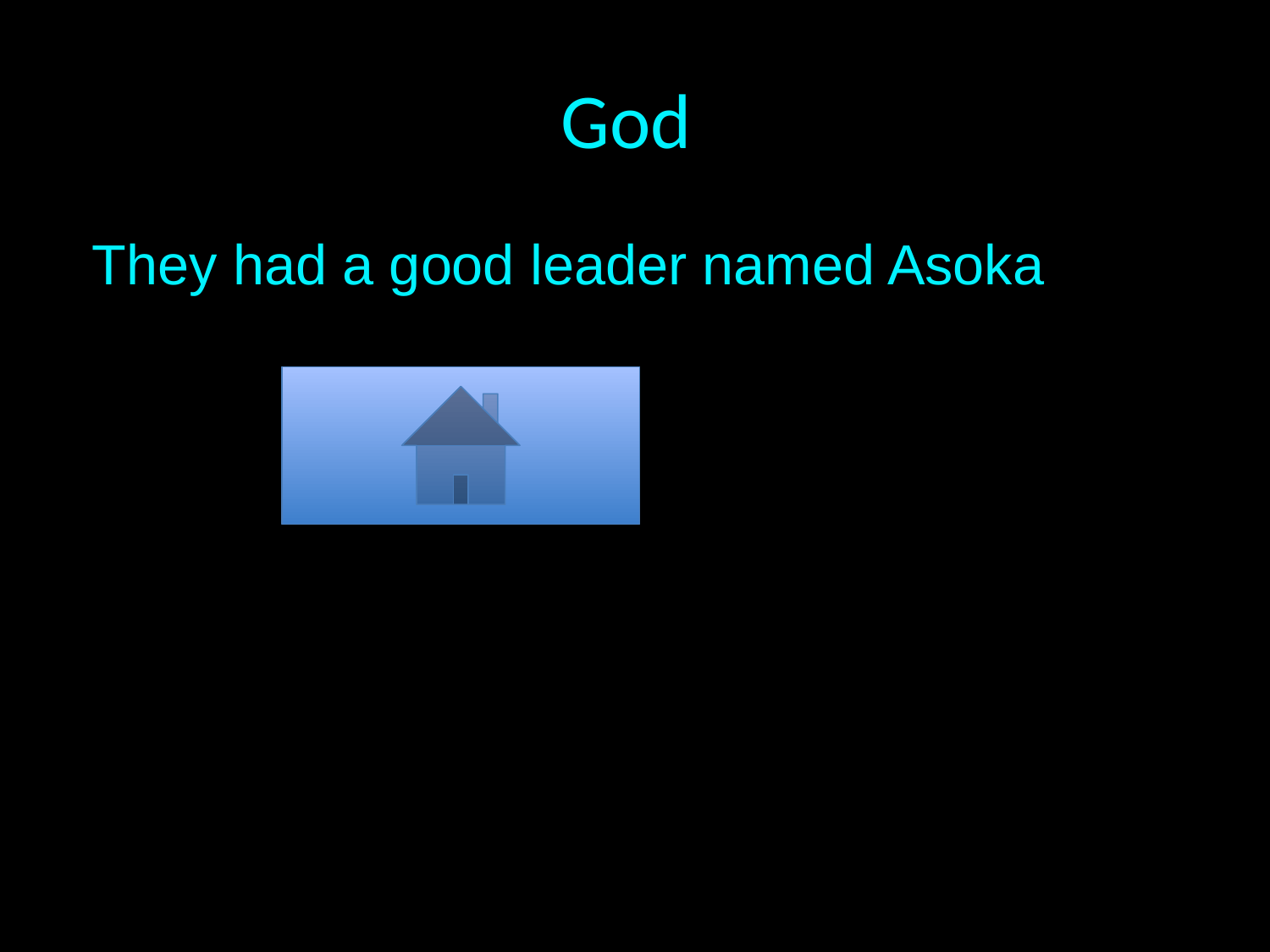

# God
 They had a good leader named Asoka